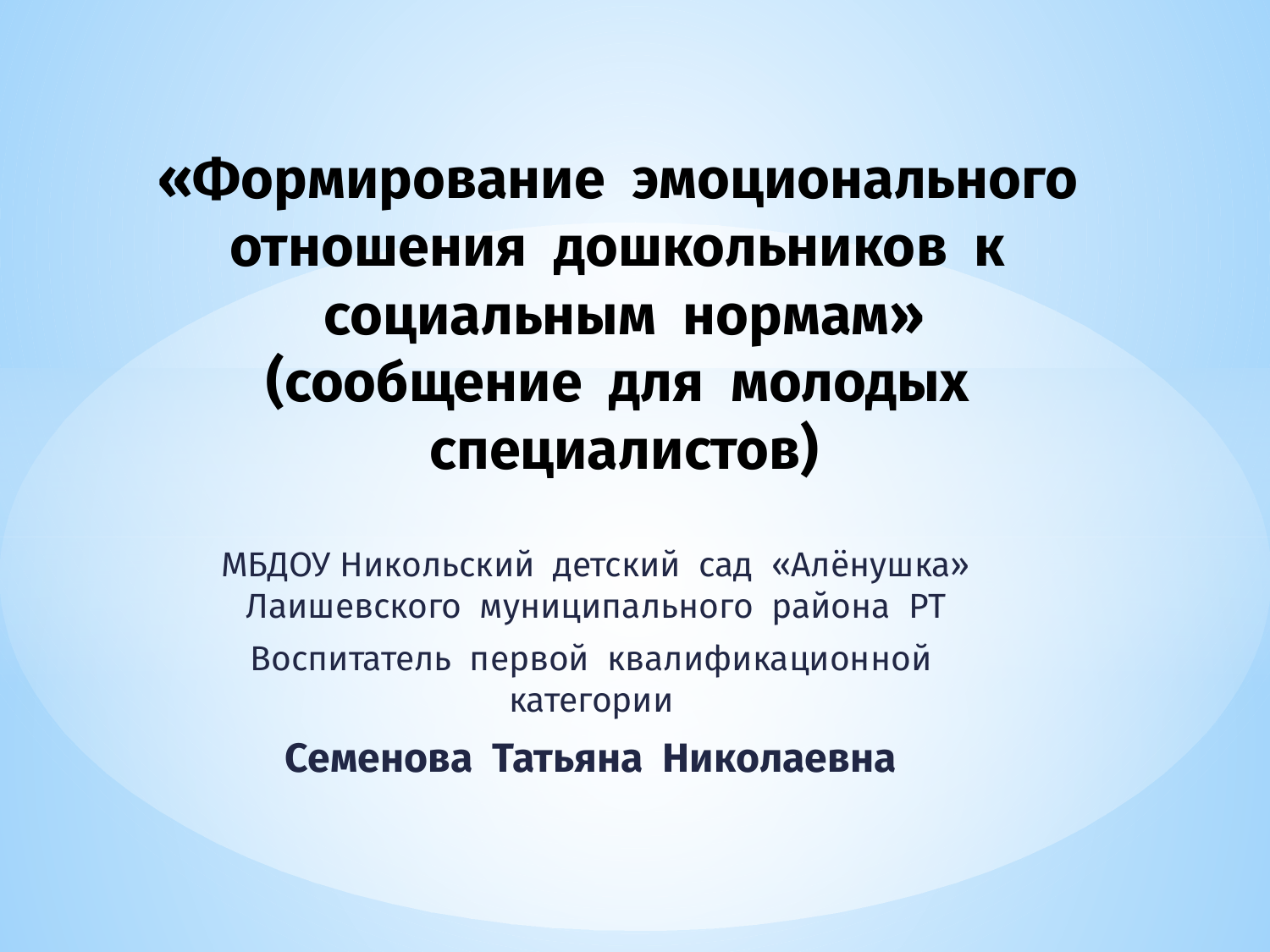

# «Формирование  эмоционального  отношения  дошкольников  к  социальным  нормам» (сообщение  для  молодых  специалистов)
МБДОУ Никольский  детский  сад  «Алёнушка» Лаишевского  муниципального  района  РТ
Воспитатель  первой  квалификационной  категории
Семенова  Татьяна  Николаевна